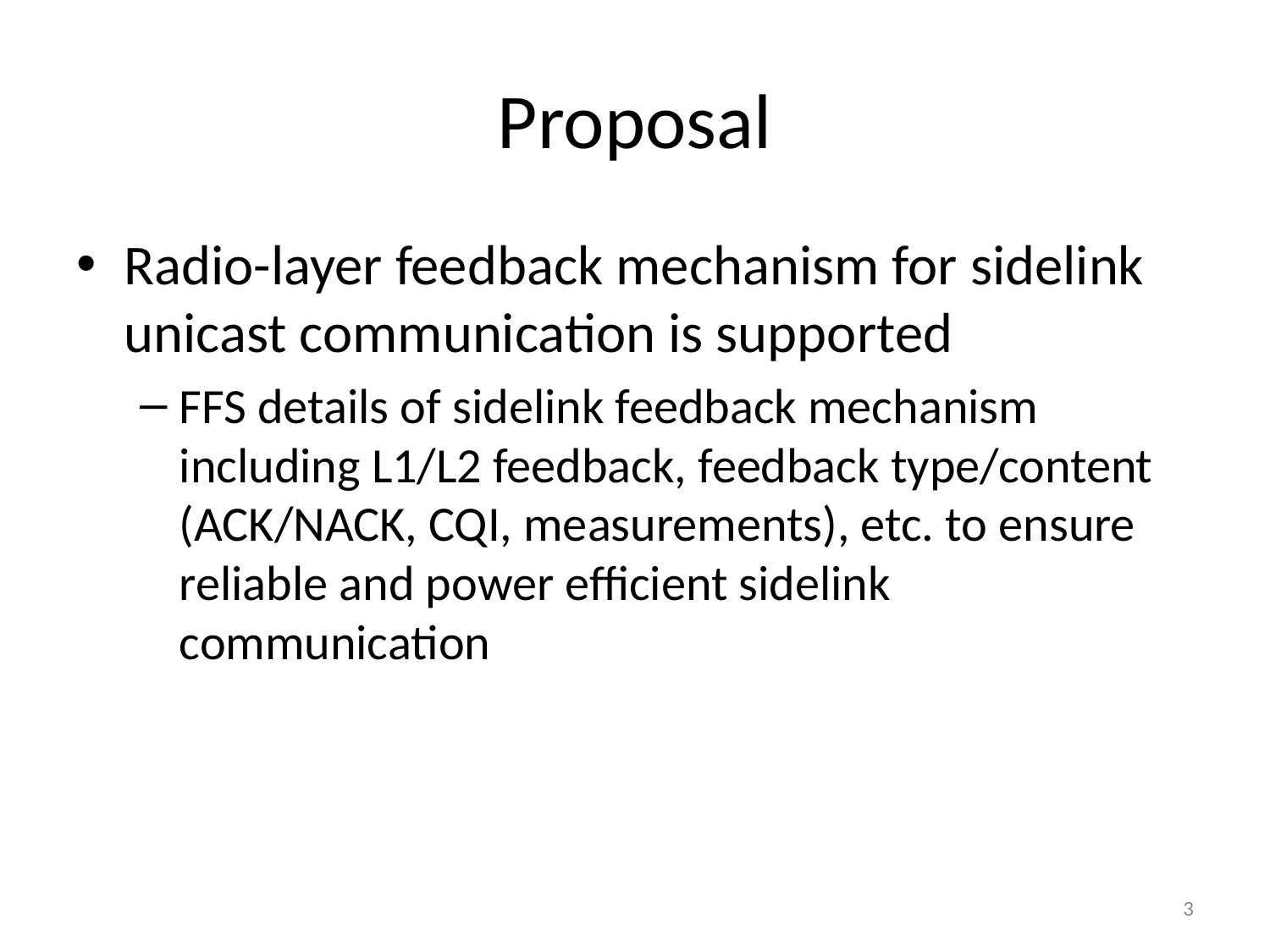

# Proposal
Radio-layer feedback mechanism for sidelink unicast communication is supported
FFS details of sidelink feedback mechanism including L1/L2 feedback, feedback type/content (ACK/NACK, CQI, measurements), etc. to ensure reliable and power efficient sidelink communication
3